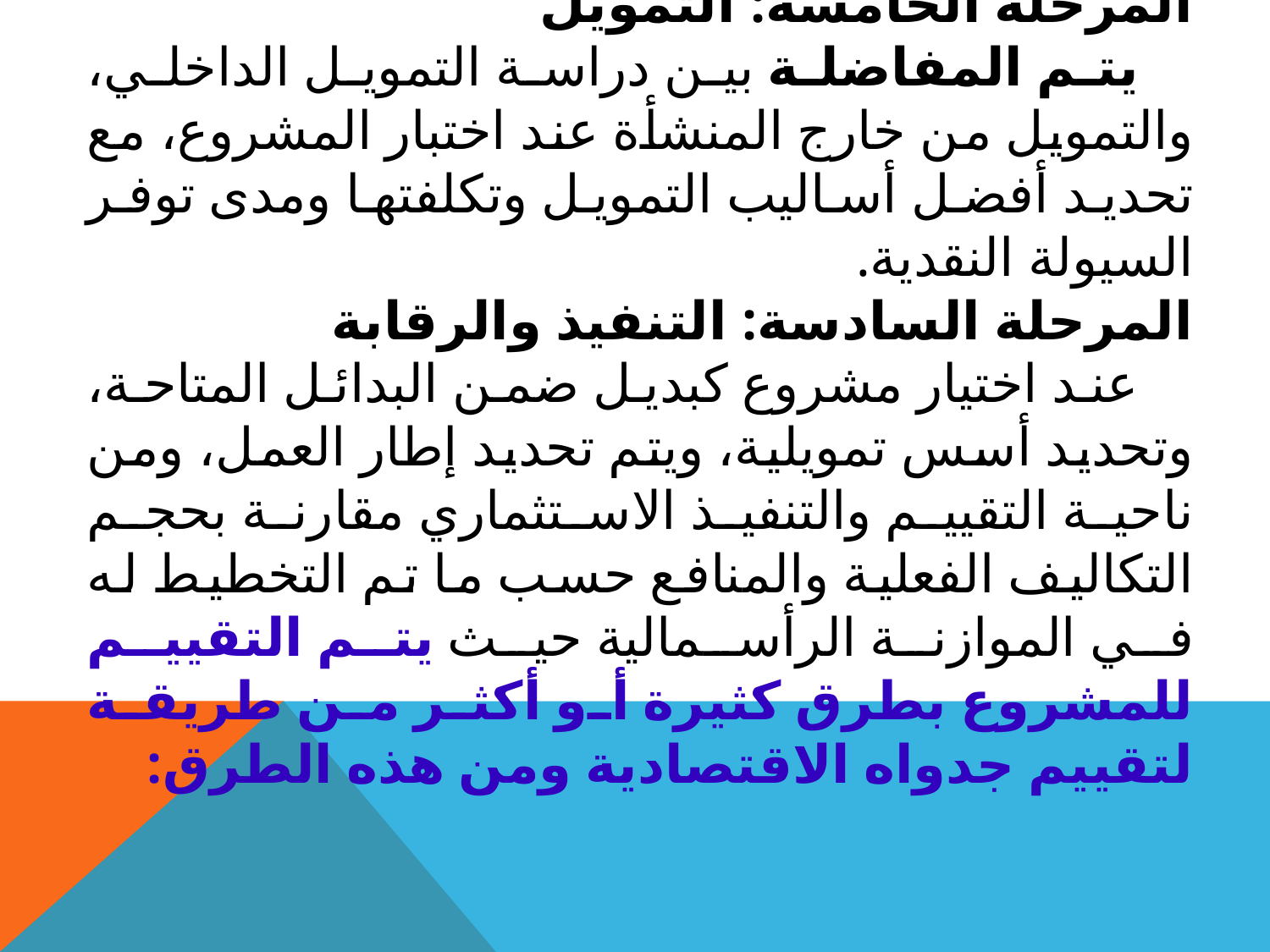

المرحلة الخامسة: التمويل
    يتم المفاضلة بين دراسة التمويل الداخلي، والتمويل من خارج المنشأة عند اختبار المشروع، مع تحديد أفضل أساليب التمويل وتكلفتها ومدى توفر السيولة النقدية.
المرحلة السادسة: التنفيذ والرقابة
    عند اختيار مشروع كبديل ضمن البدائل المتاحة، وتحديد أسس تمويلية، ويتم تحديد إطار العمل، ومن ناحية التقييم والتنفيذ الاستثماري مقارنة بحجم التكاليف الفعلية والمنافع حسب ما تم التخطيط له في الموازنة الرأسمالية حيث يتم التقييم للمشروع بطرق كثيرة أو أكثر من طريقة لتقييم جدواه الاقتصادية ومن هذه الطرق: